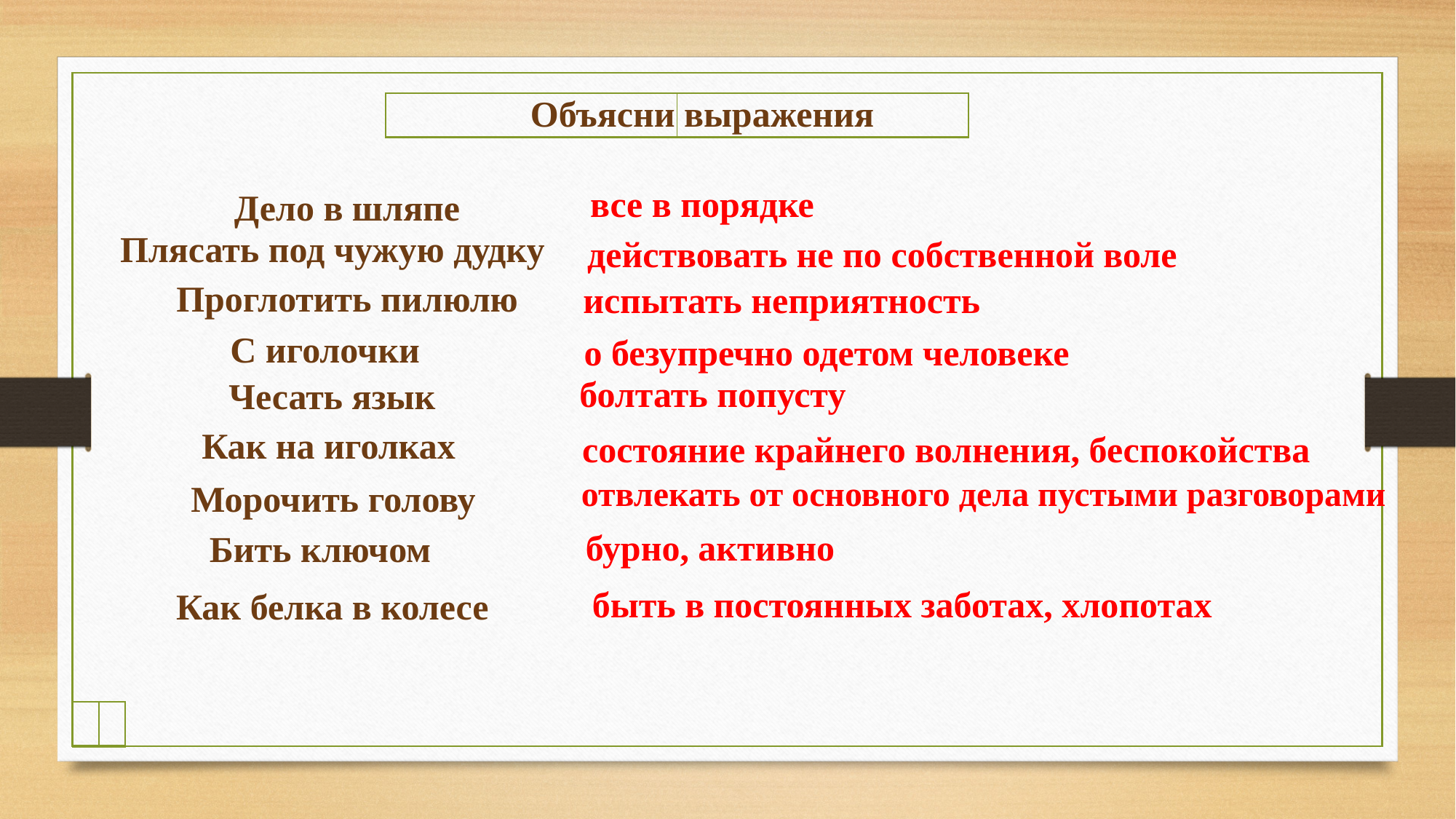

Объясни выражения
|  |  |
| --- | --- |
все в порядке
Дело в шляпе
Плясать под чужую дудку
действовать не по собственной воле
Проглотить пилюлю
испытать неприятность
С иголочки
о безупречно одетом человеке
болтать попусту
Чесать язык
Как на иголках
состояние крайнего волнения, беспокойства
отвлекать от основного дела пустыми разговорами
Морочить голову
бурно, активно
Бить ключом
быть в постоянных заботах, хлопотах
Как белка в колесе
|  |  |
| --- | --- |